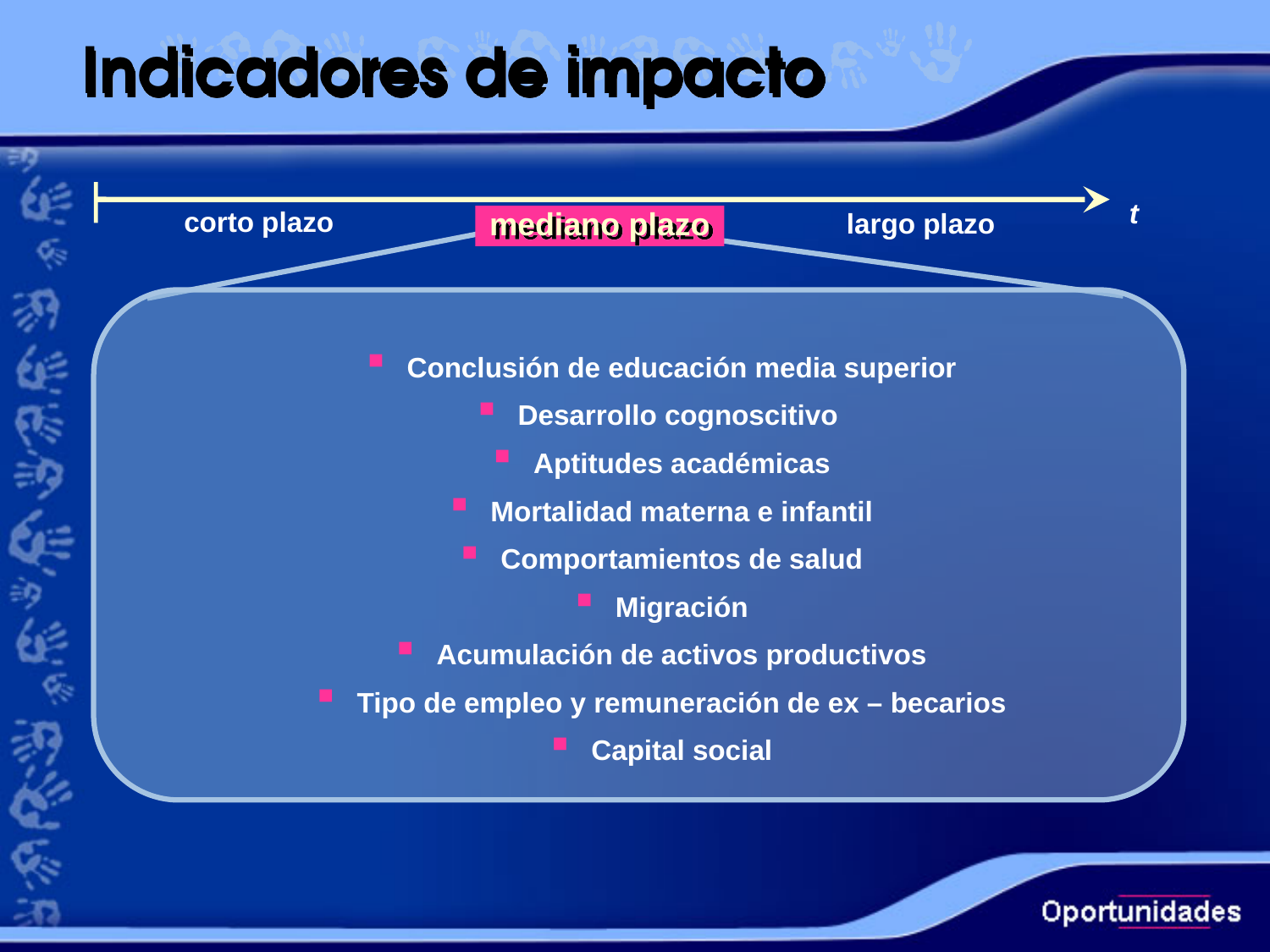

# Indicadores de impacto

t
corto plazo
mediano plazo
largo plazo

Conclusión de educación media superior
Desarrollo cognoscitivo
Aptitudes académicas
Mortalidad materna e infantil
Comportamientos de salud
Migración
Acumulación de activos productivos
Tipo de empleo y remuneración de ex – becarios
Capital social